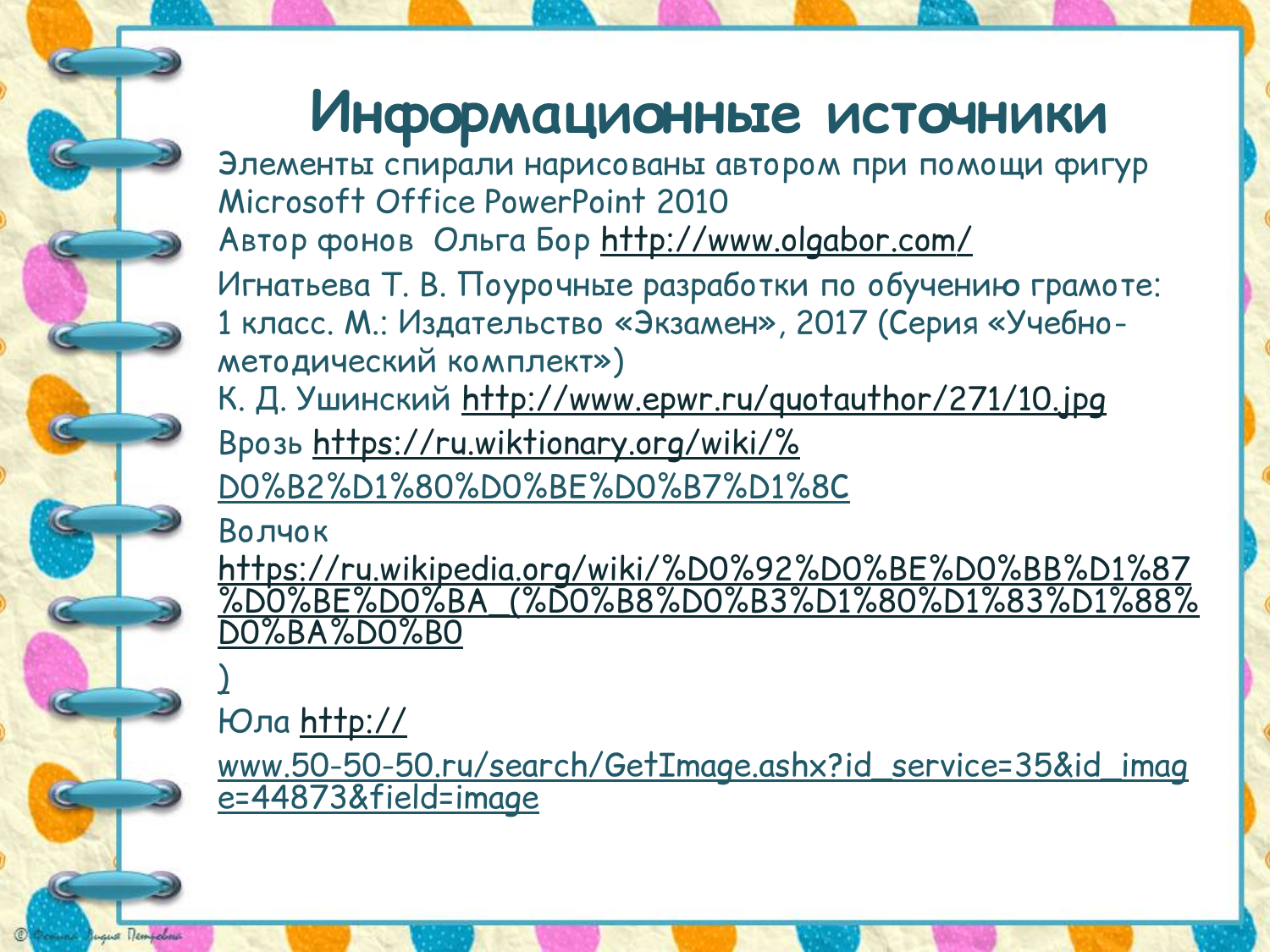

Информационные источники
Элементы спирали нарисованы автором при помощи фигур
Microsoft Office PowerPoint 2010
Автор фонов  Ольга Бор http://www.olgabor.com/
Игнатьева Т. В. Поурочные разработки по обучению грамоте:
1 класс. М.: Издательство «Экзамен», 2017 (Серия «Учебно-методический комплект»)
К. Д. Ушинский http://www.epwr.ru/quotauthor/271/10.jpg
Врозь https://ru.wiktionary.org/wiki/%D0%B2%D1%80%D0%BE%D0%B7%D1%8C
Волчок https://ru.wikipedia.org/wiki/%D0%92%D0%BE%D0%BB%D1%87%D0%BE%D0%BA_(%D0%B8%D0%B3%D1%80%D1%83%D1%88%D0%BA%D0%B0)
Юла http://www.50-50-50.ru/search/GetImage.ashx?id_service=35&id_image=44873&field=image